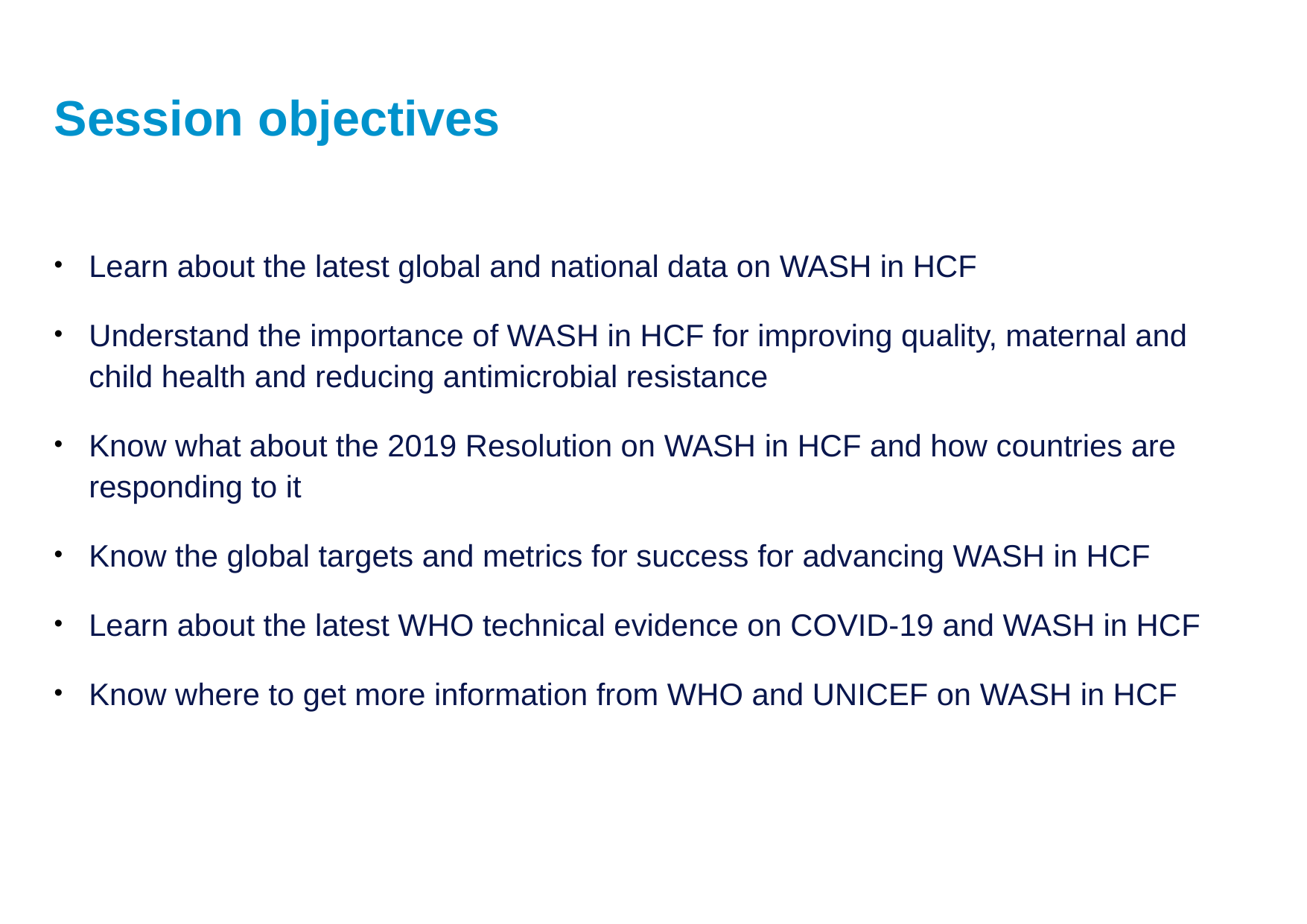

# Session objectives
Learn about the latest global and national data on WASH in HCF
Understand the importance of WASH in HCF for improving quality, maternal and child health and reducing antimicrobial resistance
Know what about the 2019 Resolution on WASH in HCF and how countries are responding to it
Know the global targets and metrics for success for advancing WASH in HCF
Learn about the latest WHO technical evidence on COVID-19 and WASH in HCF
Know where to get more information from WHO and UNICEF on WASH in HCF